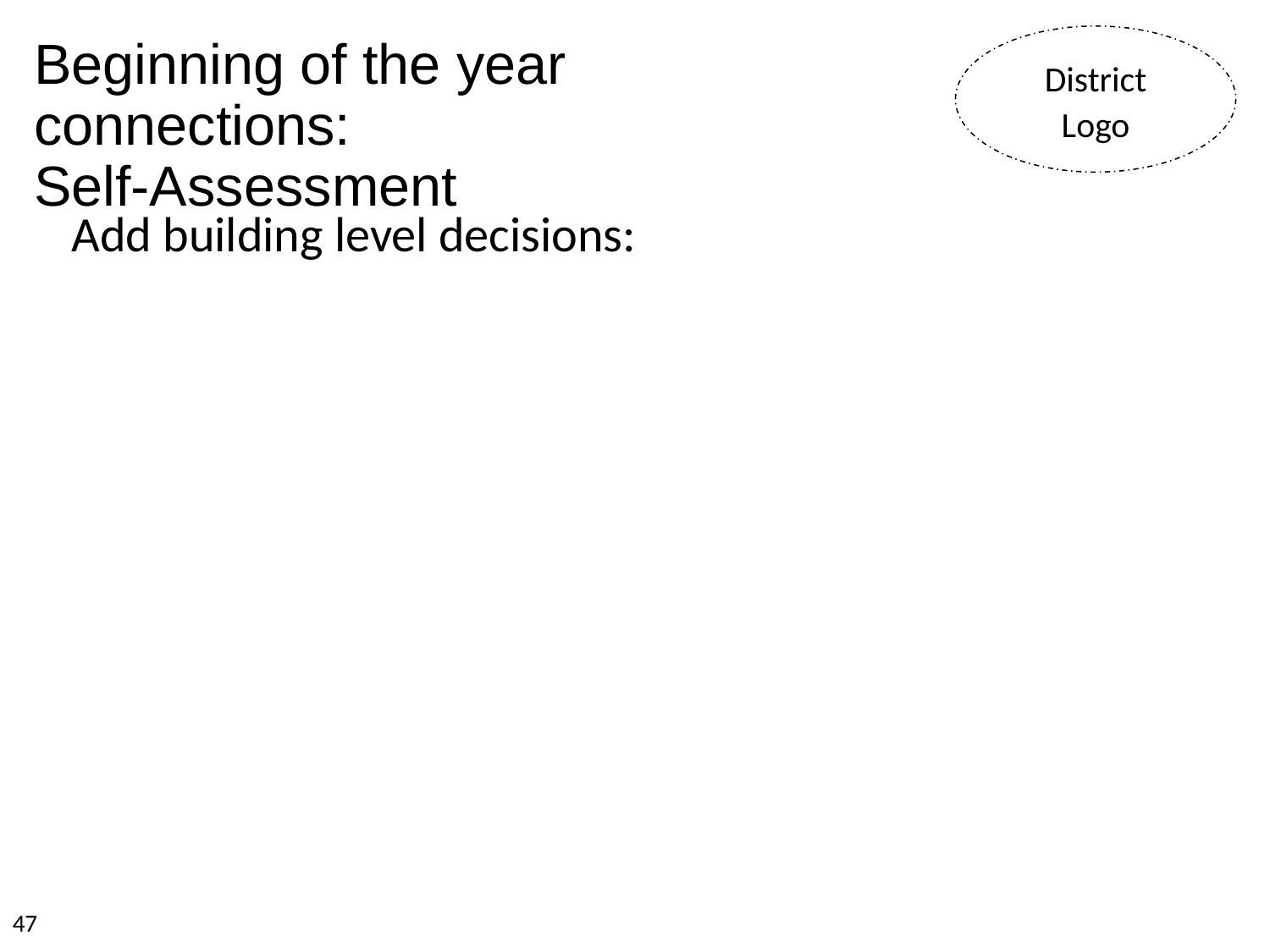

District Logo
# Beginning of the year connections: Self-Assessment
Add building level decisions:

47